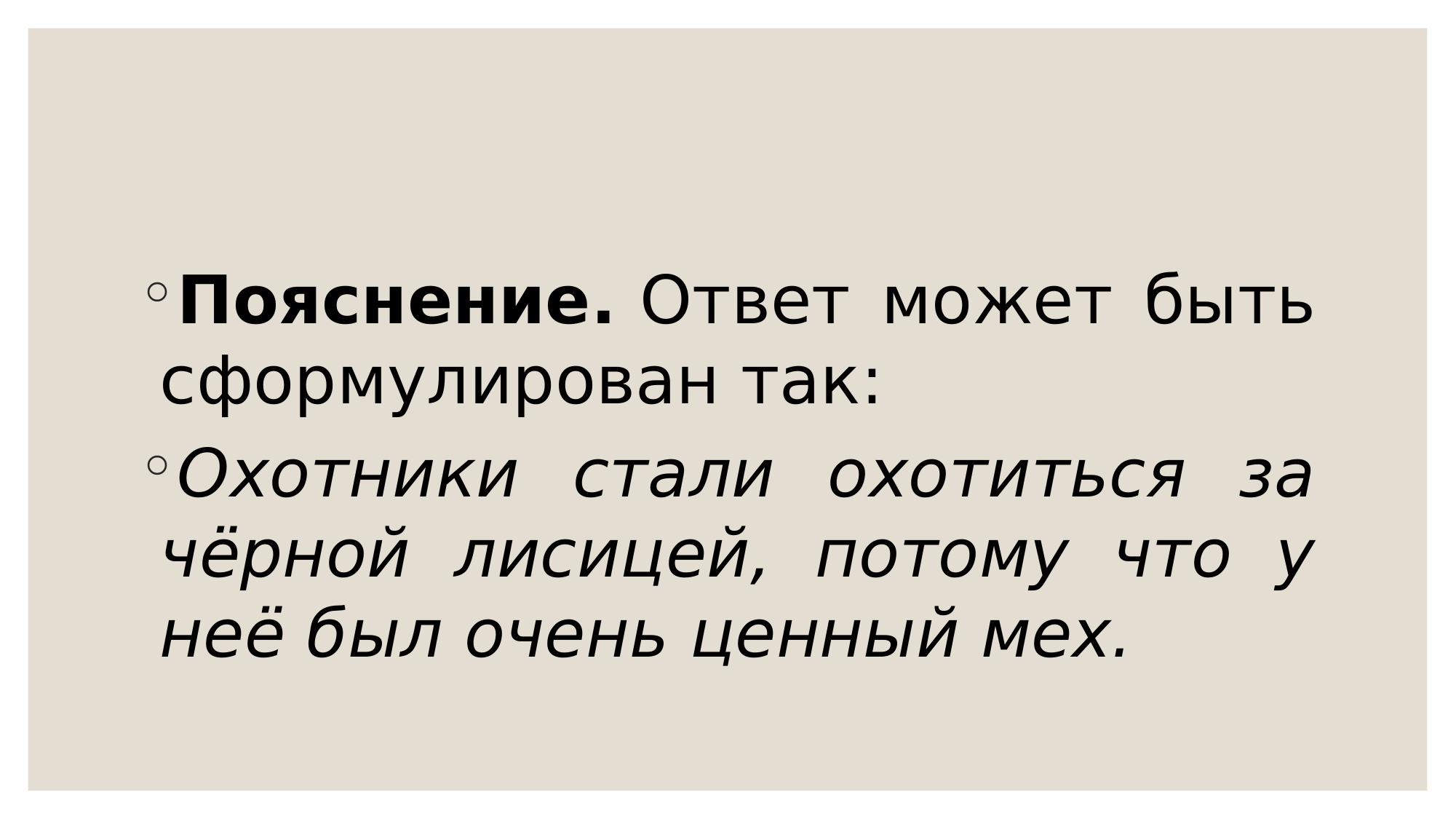

#
Пояснение. Ответ может быть сформулирован так:
Охотники стали охотиться за чёрной лисицей, потому что у неё был очень ценный мех.